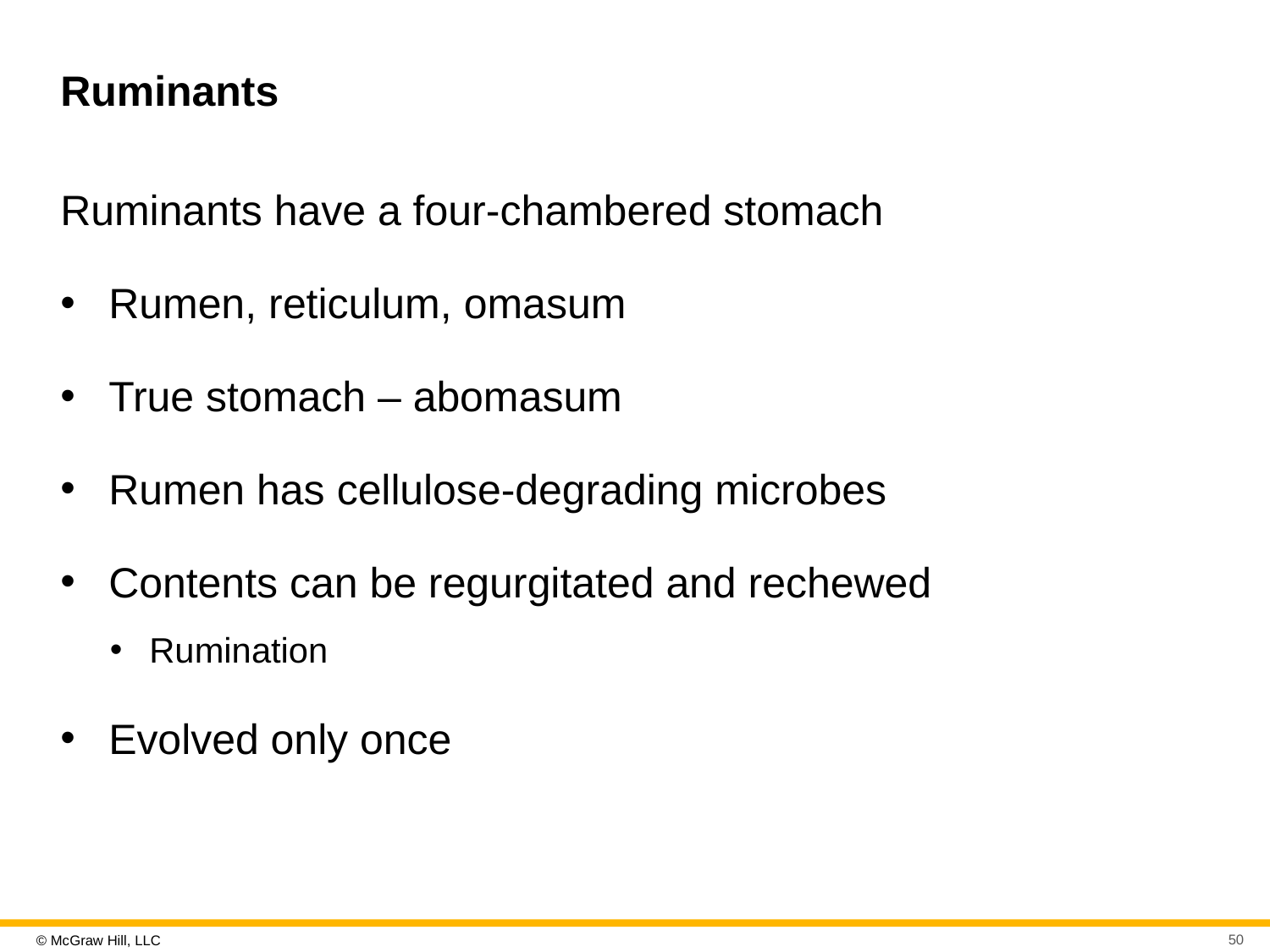

# Ruminants
Ruminants have a four-chambered stomach
Rumen, reticulum, omasum
True stomach – abomasum
Rumen has cellulose-degrading microbes
Contents can be regurgitated and rechewed
Rumination
Evolved only once
50